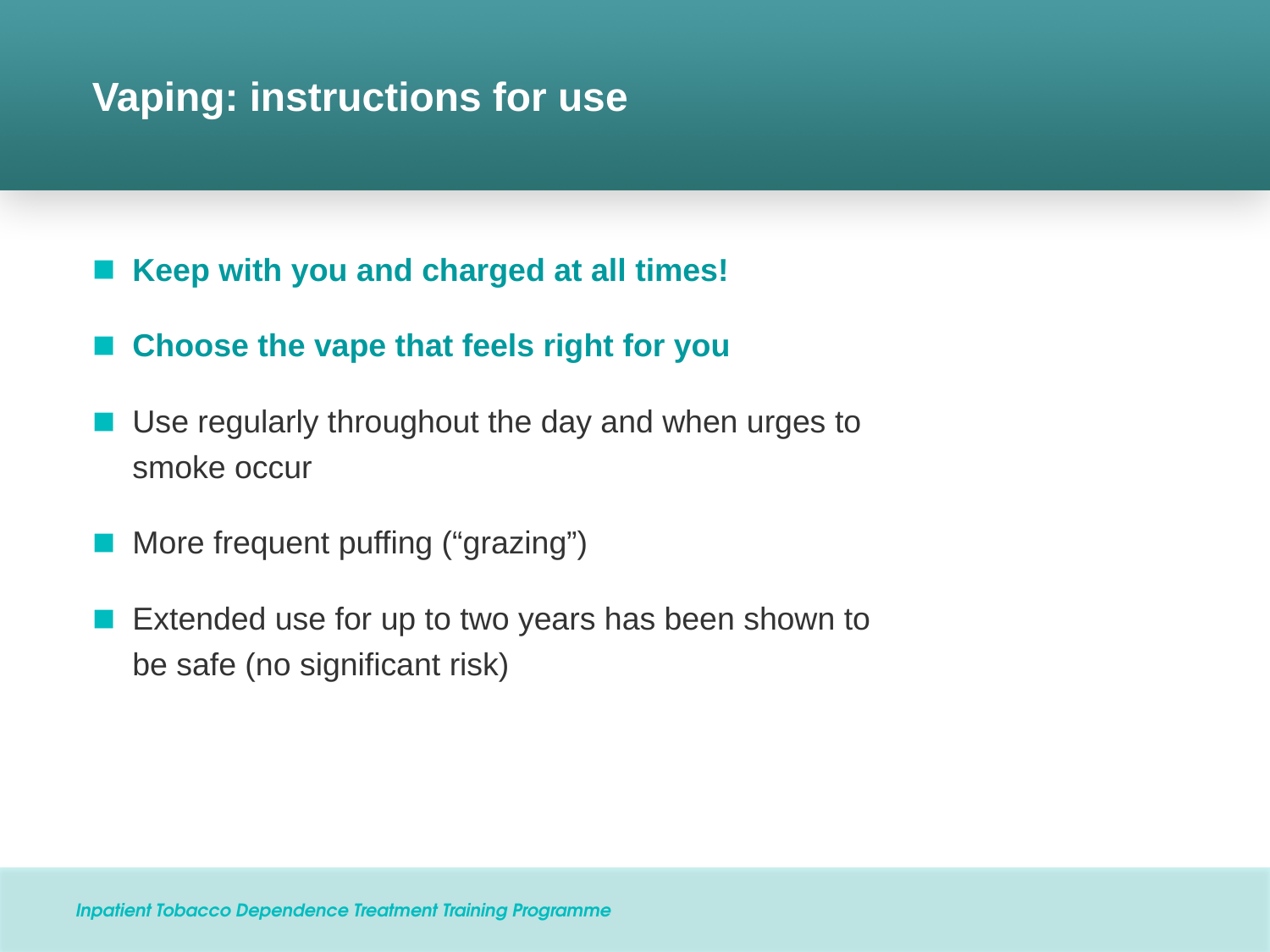

# Vaping: instructions for use
Keep with you and charged at all times!
Choose the vape that feels right for you
Use regularly throughout the day and when urges to smoke occur
More frequent puffing (“grazing”)
Extended use for up to two years has been shown to be safe (no significant risk)

Inpatient Tobacco Dependence Treatment Training Programme